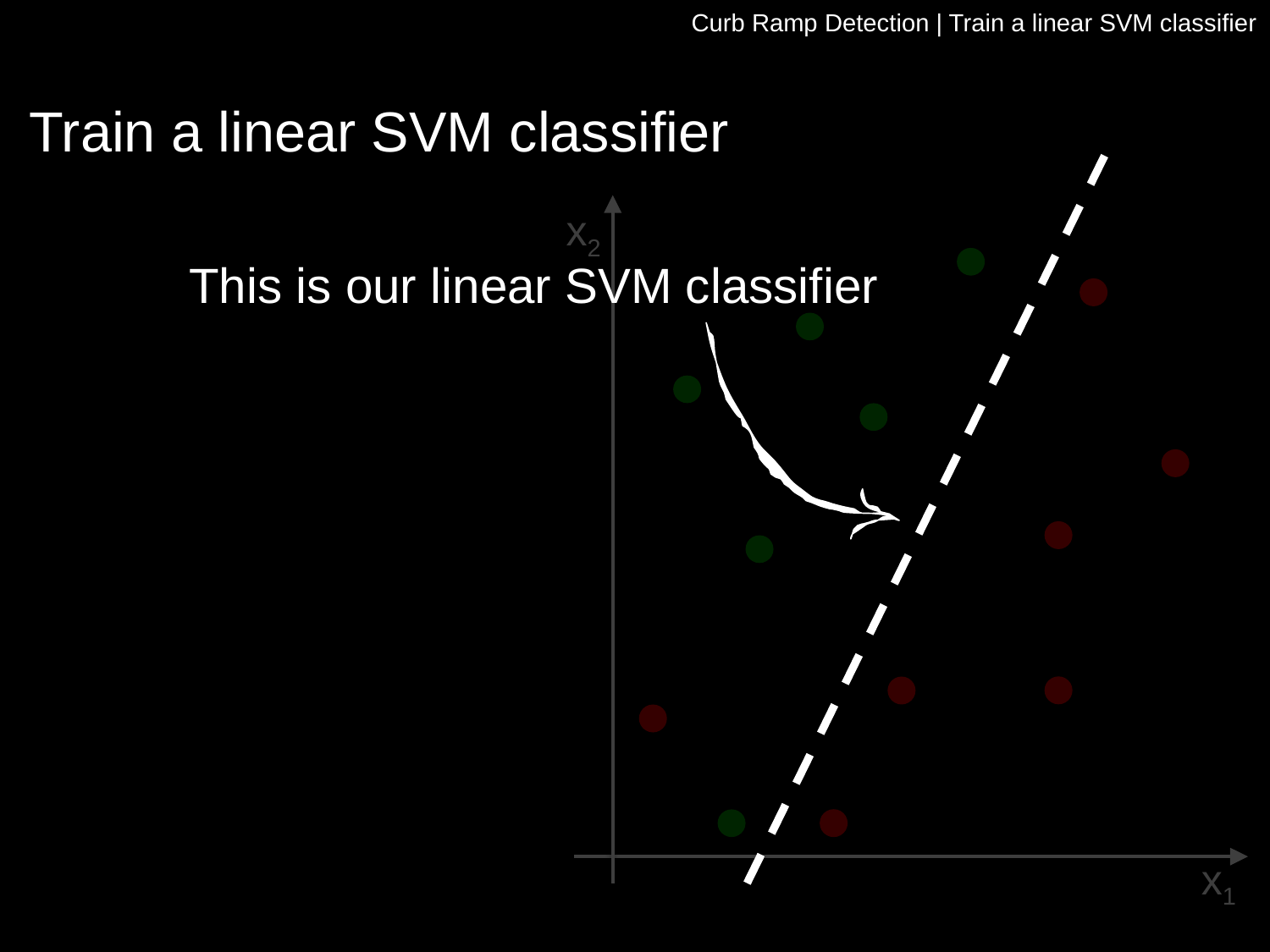

Curb Ramp Detection | Train a linear SVM classifier
Train a linear SVM classifier

x2
This is our linear SVM classifier

x1